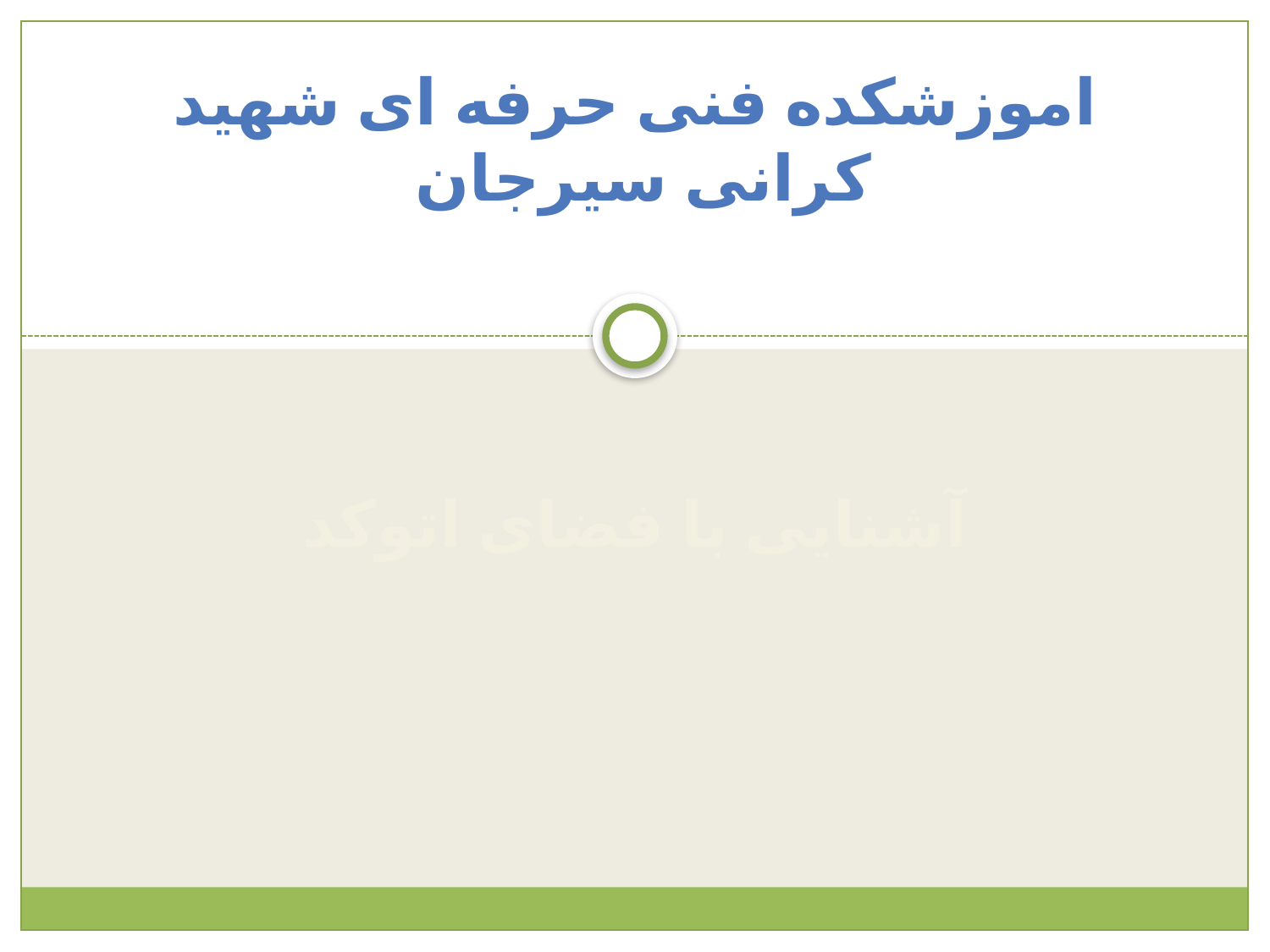

# اموزشکده فنی حرفه ای شهید کرانی سیرجان

آشنایی با فضای اتوکد